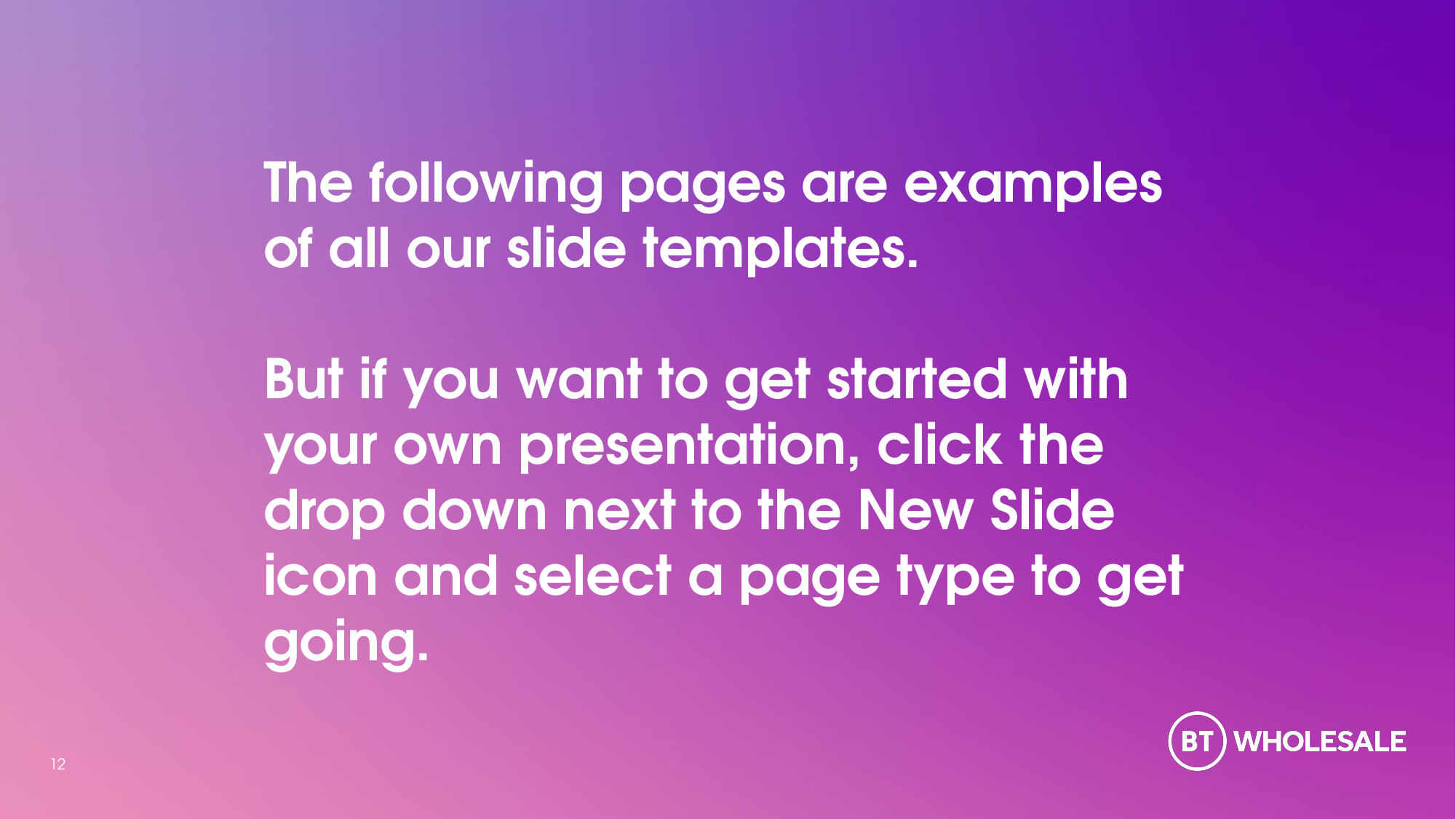

# The following pages are examples of all our slide templates. But if you want to get started with your own presentation, click the drop down next to the New Slide icon and select a page type to get going.